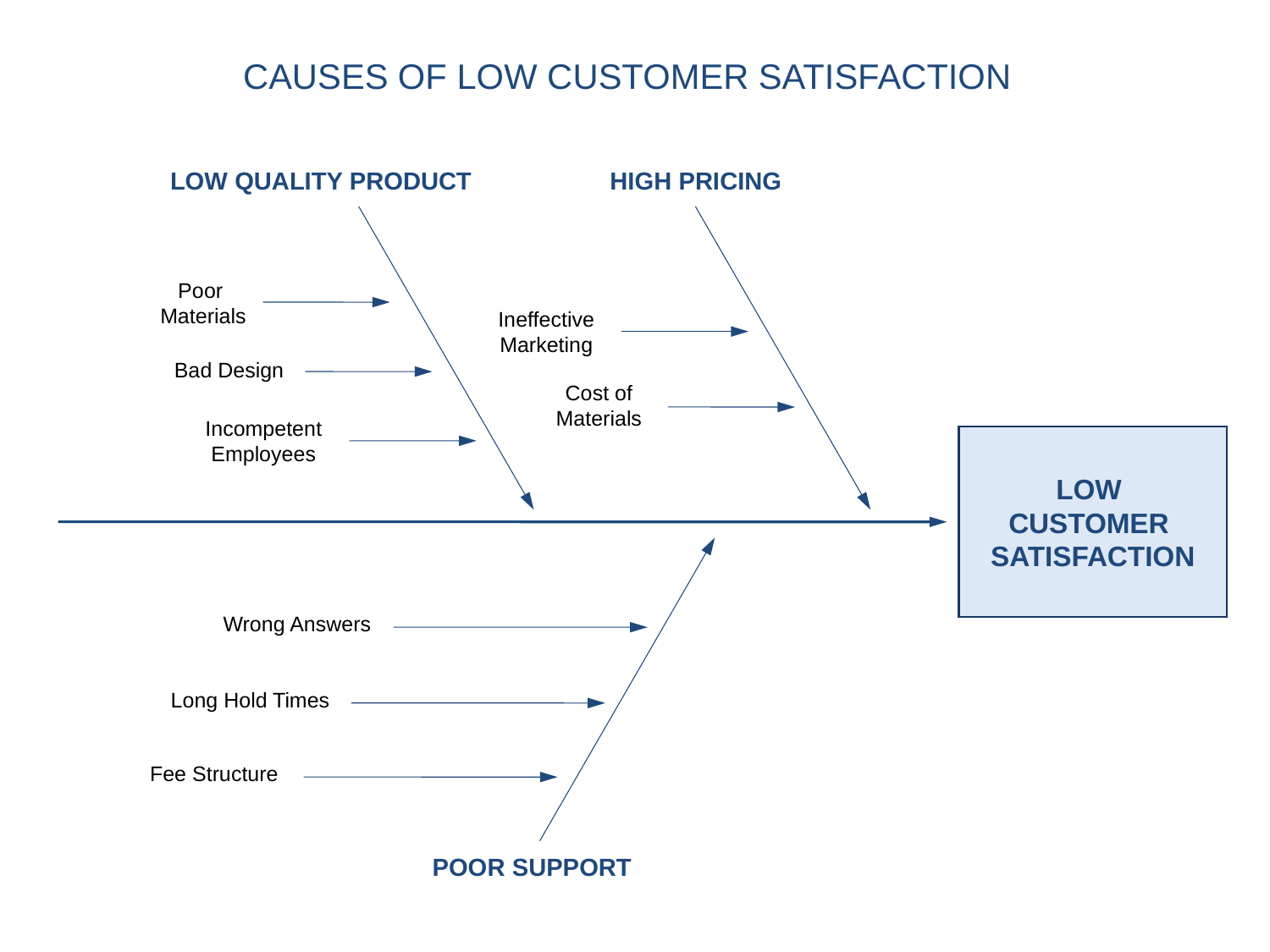

CAUSES OF LOW CUSTOMER SATISFACTION
LOW QUALITY PRODUCT
HIGH PRICING

Poor
Materials
Ineffective Marketing

Bad Design

Cost of Materials

Incompetent
Employees
LOW
CUSTOMER
SATISFACTION

Wrong Answers

Long Hold Times

Fee Structure

POOR SUPPORT